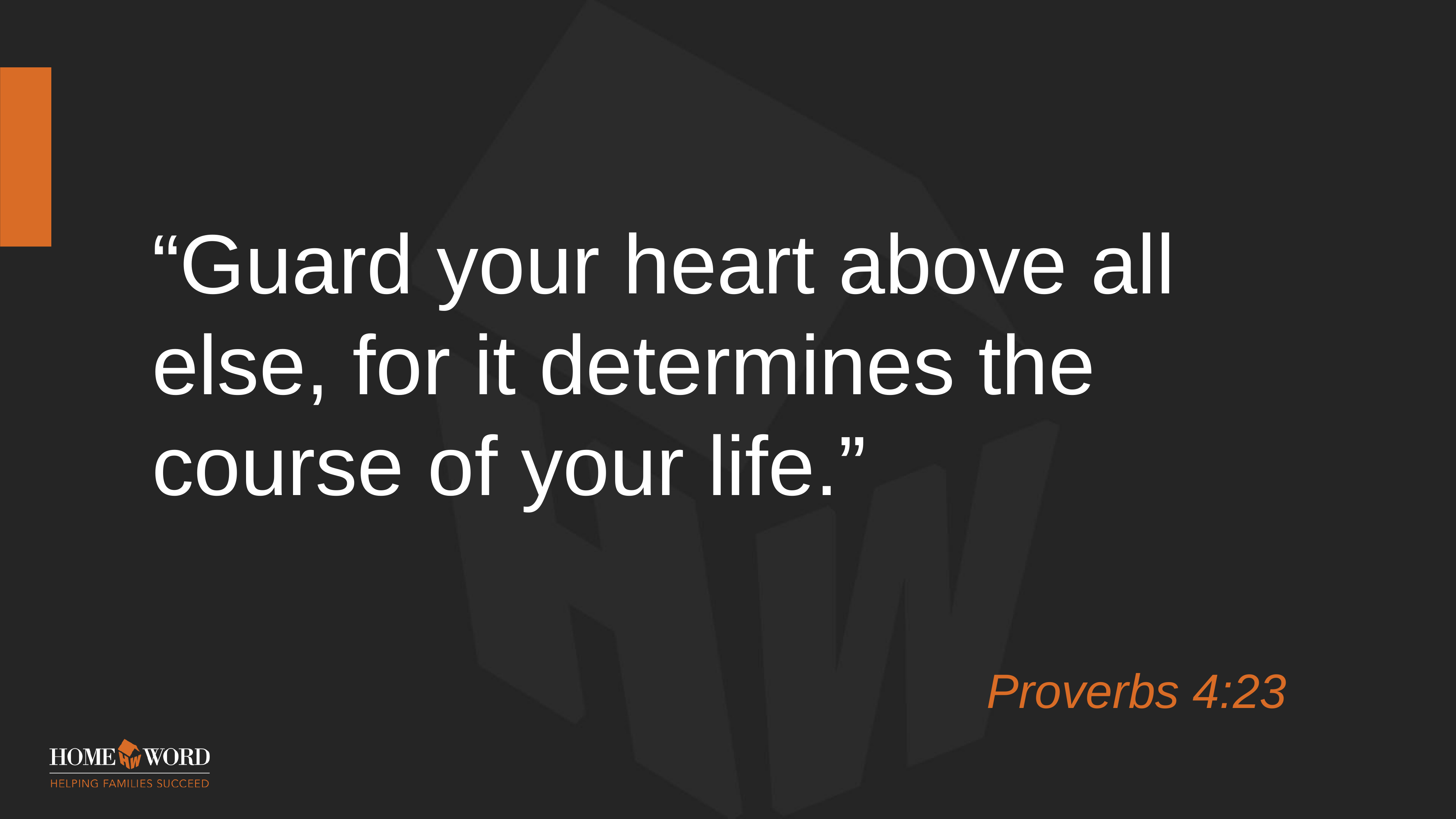

# “Guard your heart above all else, for it determines the course of your life.”
Proverbs 4:23